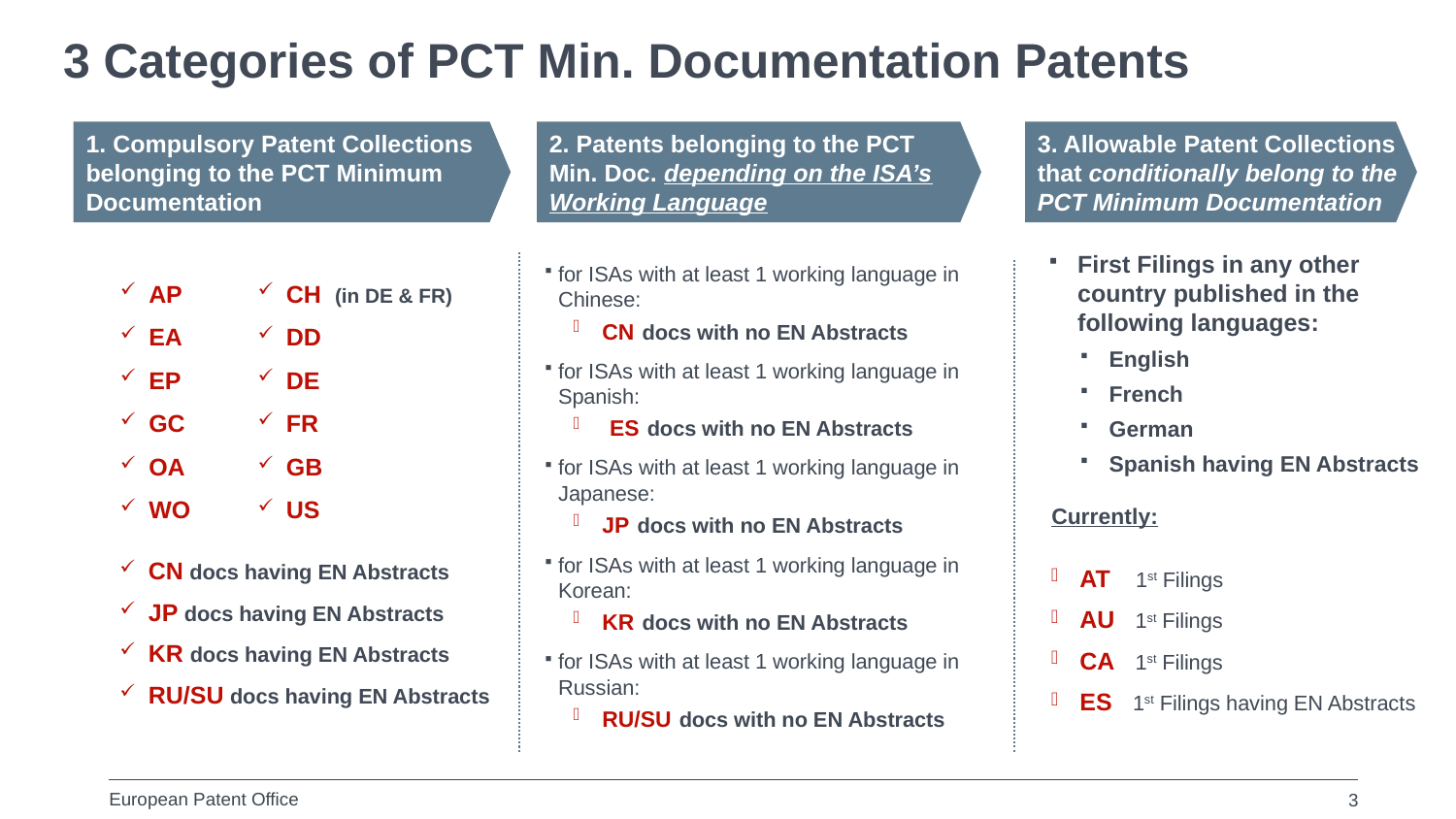

# 3 Categories of PCT Min. Documentation Patents
1. Compulsory Patent Collections belonging to the PCT Minimum Documentation
2. Patents belonging to the PCT Min. Doc. depending on the ISA’s Working Language
3. Allowable Patent Collections that conditionally belong to the PCT Minimum Documentation
First Filings in any other country published in the following languages:
for ISAs with at least 1 working language in Chinese:
CN docs with no EN Abstracts
for ISAs with at least 1 working language in Spanish:
ES docs with no EN Abstracts
for ISAs with at least 1 working language in Japanese:
JP docs with no EN Abstracts
for ISAs with at least 1 working language in Korean:
KR docs with no EN Abstracts
for ISAs with at least 1 working language in Russian:
RU/SU docs with no EN Abstracts

AP
EA
EP
GC
OA
WO
CH  (in DE & FR)
DD
DE
FR
GB
US
English
French
German
Spanish having EN Abstracts

Currently:
CN docs having EN Abstracts
JP docs having EN Abstracts
KR docs having EN Abstracts
RU/SU docs having EN Abstracts
AT    1st Filings
AU   1st Filings
CA   1st Filings
ES   1st Filings having EN Abstracts

3